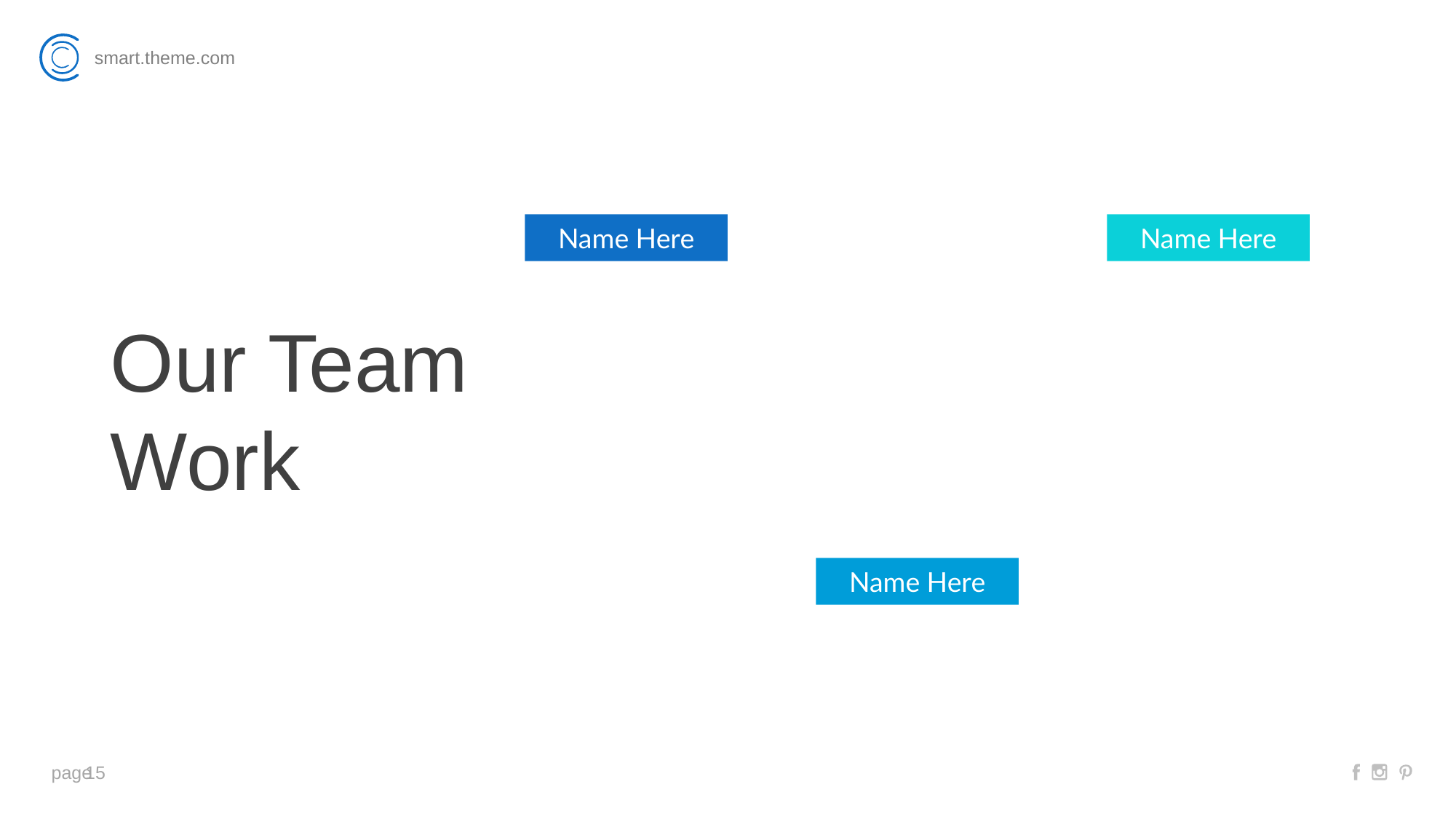

Name Here
Name Here

Our Team
Work
Name Here